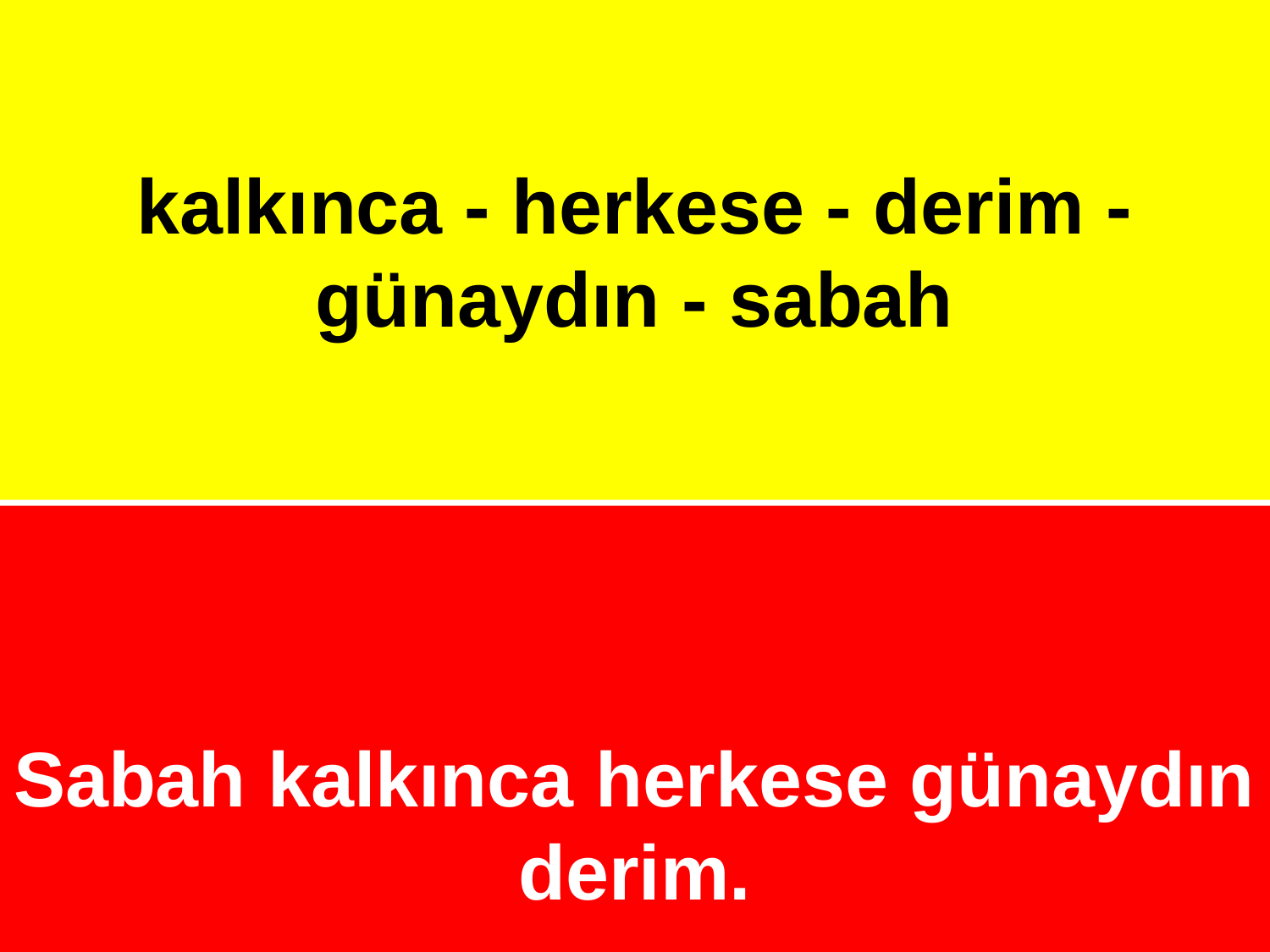

# kalkınca - herkese - derim - günaydın - sabah

Sabah kalkınca herkese günaydın derim.